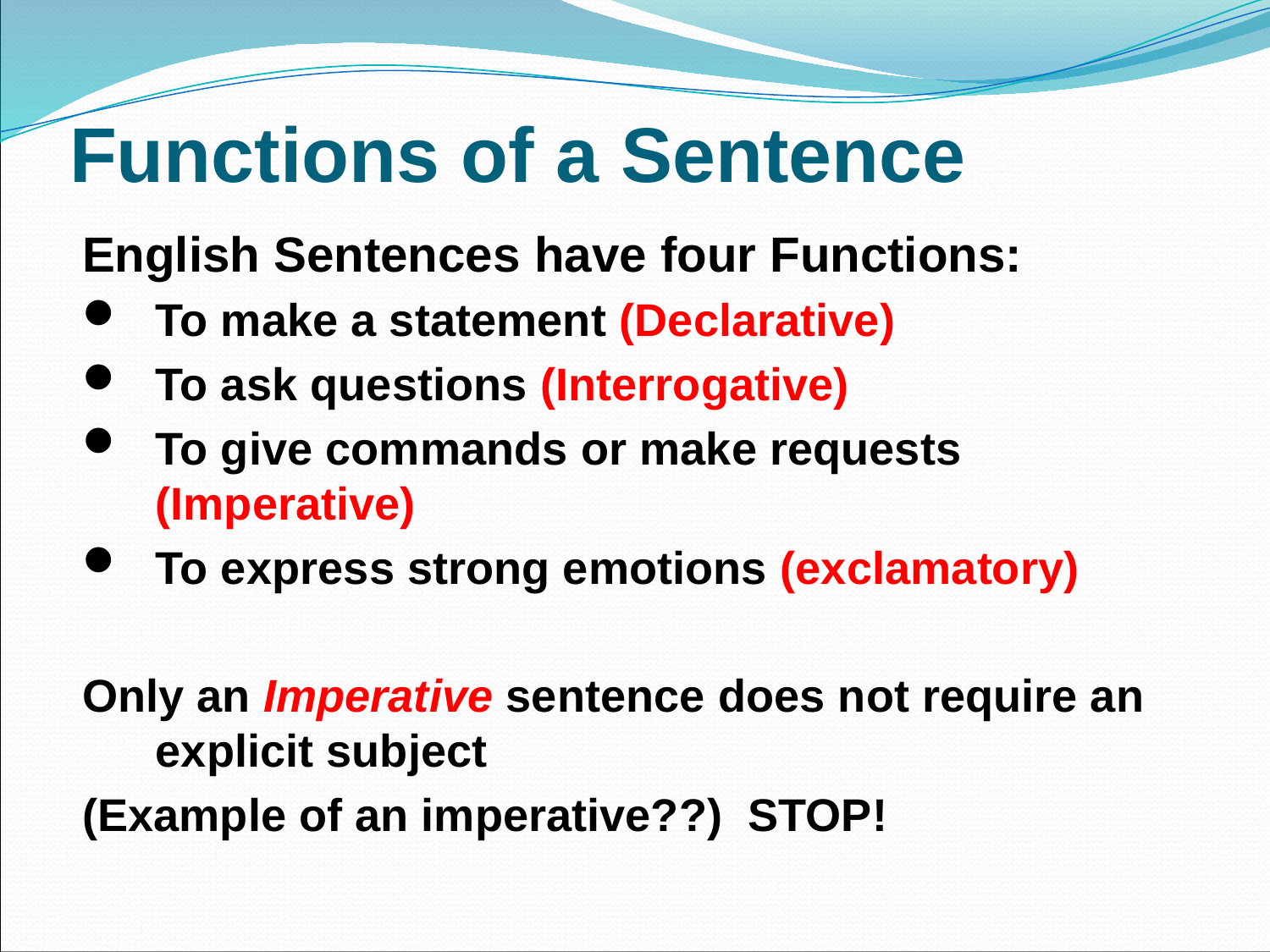

# Functions of a Sentence
English Sentences have four Functions:
To make a statement (Declarative)
To ask questions (Interrogative)
To give commands or make requests (Imperative)
To express strong emotions (exclamatory)

Only an Imperative sentence does not require an explicit subject
(Example of an imperative??)  STOP!